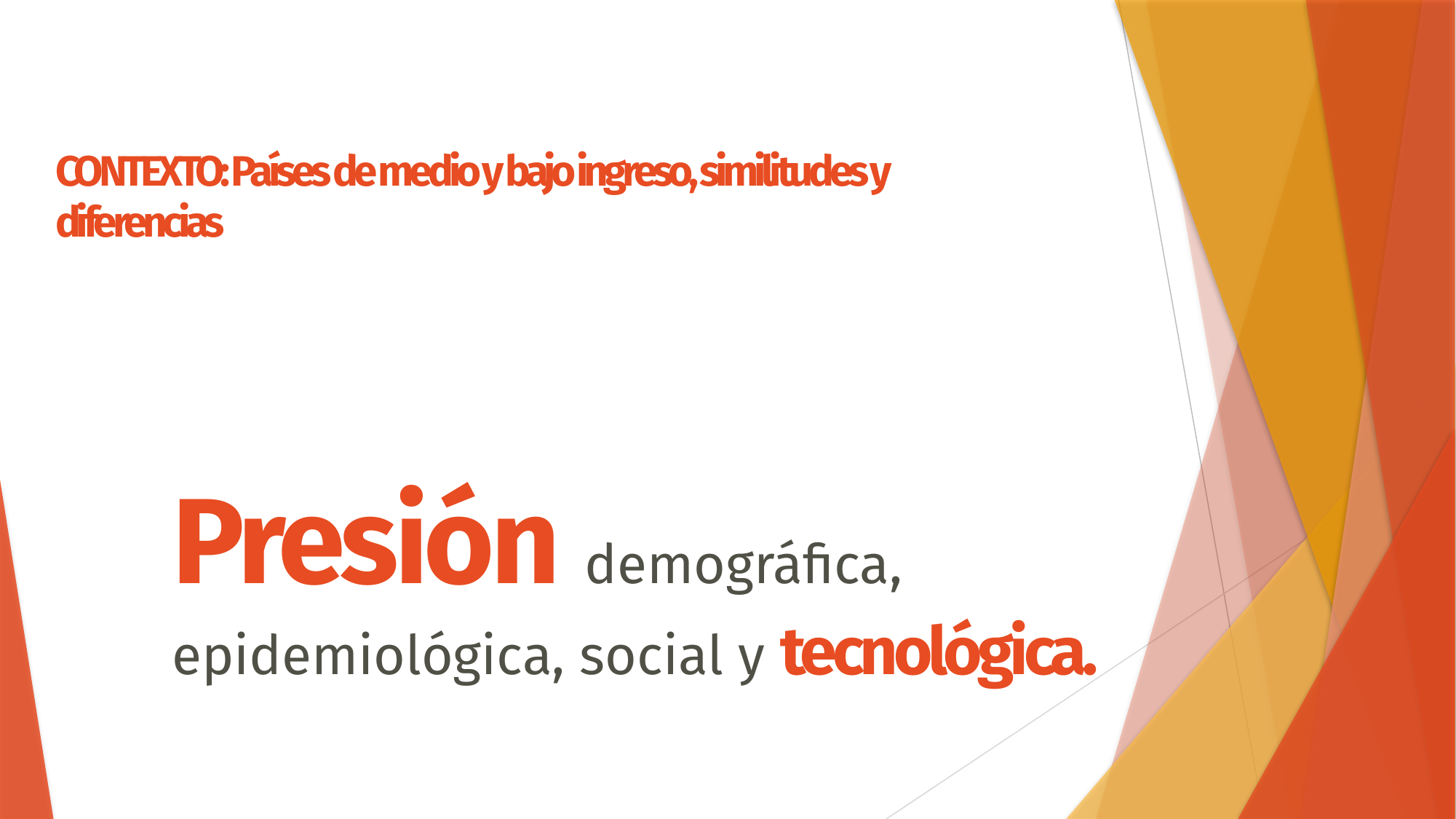

# CONTEXTO: Países de medio y bajo ingreso, similitudes y diferencias
Presión demográfica, epidemiológica, social y tecnológica.